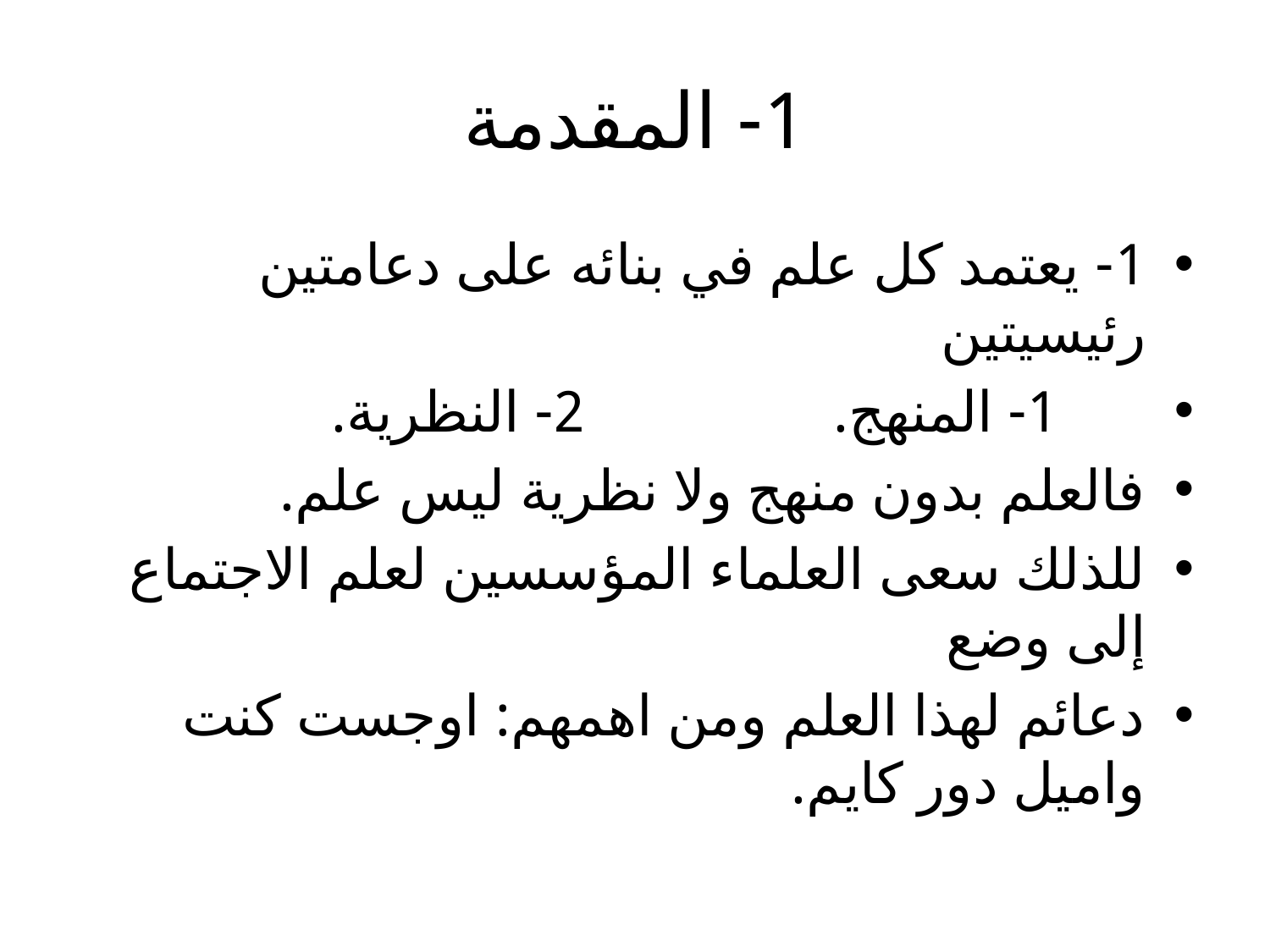

# 1- المقدمة
1- يعتمد كل علم في بنائه على دعامتين رئيسيتين
      1- المنهج.                 2- النظرية.
فالعلم بدون منهج ولا نظرية ليس علم.
للذلك سعى العلماء المؤسسين لعلم الاجتماع إلى وضع
دعائم لهذا العلم ومن اهمهم: اوجست كنت واميل دور كايم.